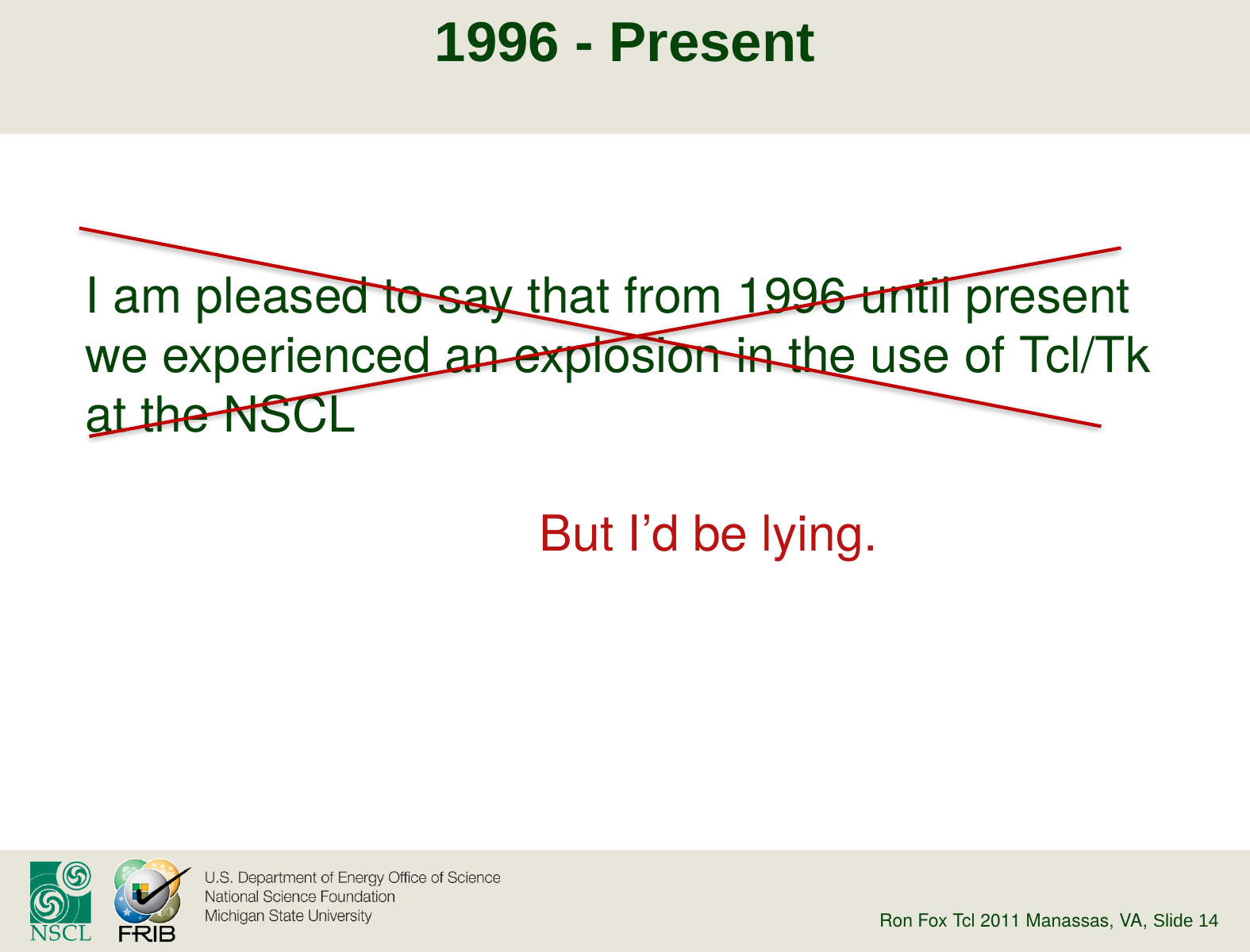

# 1996 - Present
But I’d be lying.
I am pleased to say that from 1996 until present
we experienced an explosion in the use of Tcl/Tk
at the NSCL